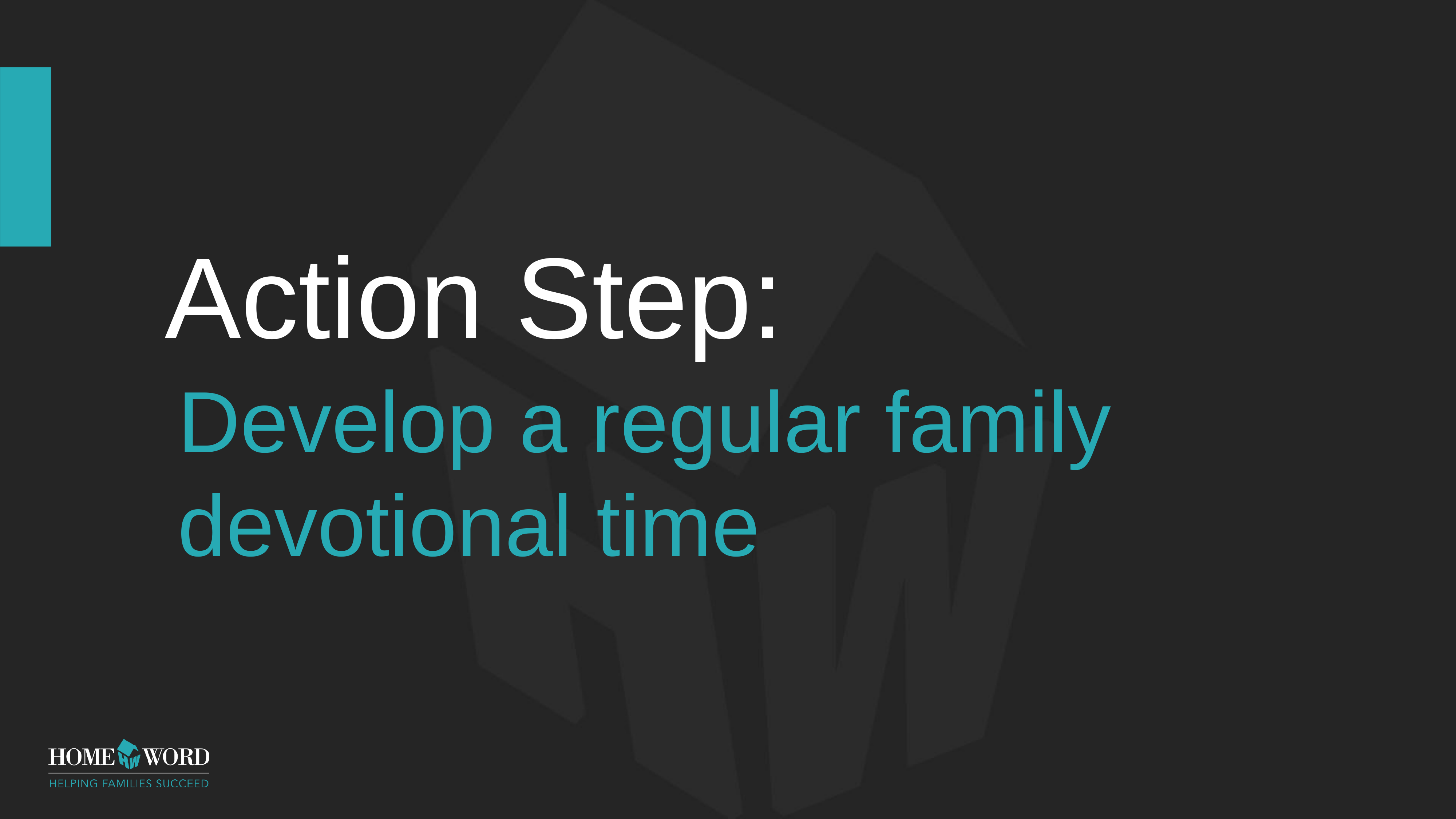

# Action Step:
Develop a regular family devotional time